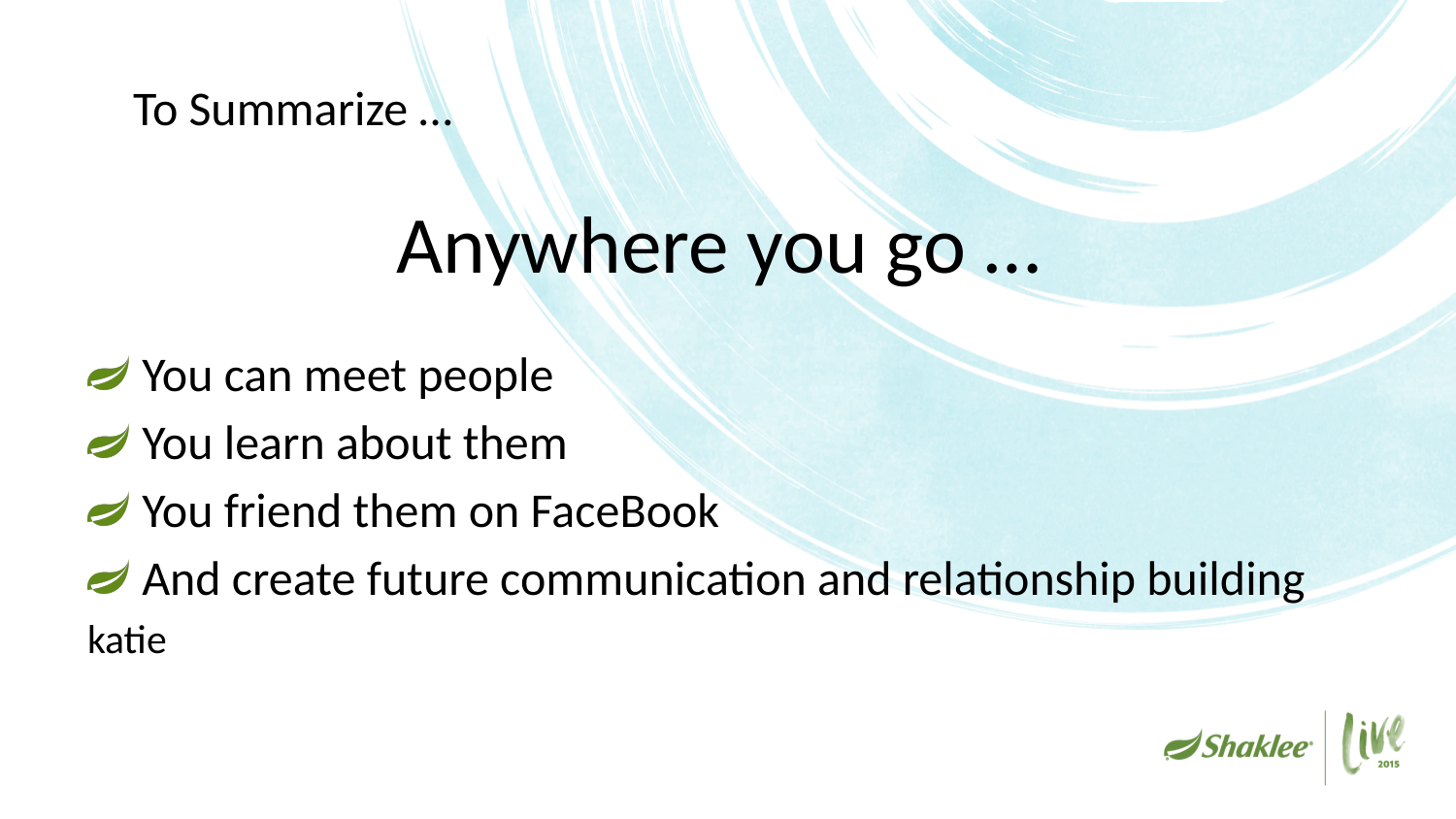

To Summarize …
# Anywhere you go …
You can meet people
You learn about them
You friend them on FaceBook
And create future communication and relationship building
katie